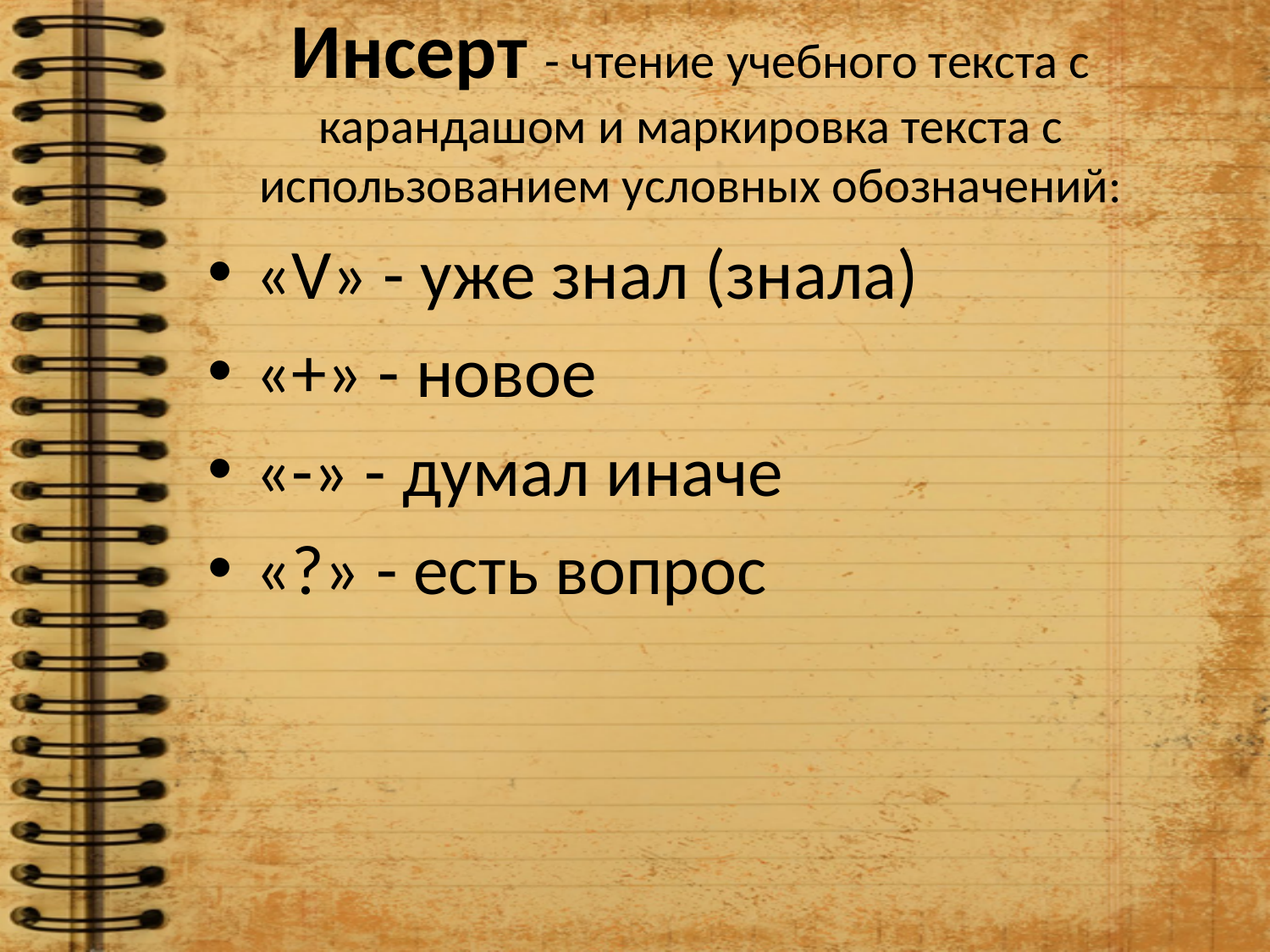

# Инсерт - чтение учебного текста с карандашом и маркировка текста с использованием условных обозначений:
«V» - уже знал (знала)
«+» - новое
«-» - думал иначе
«?» - есть вопрос